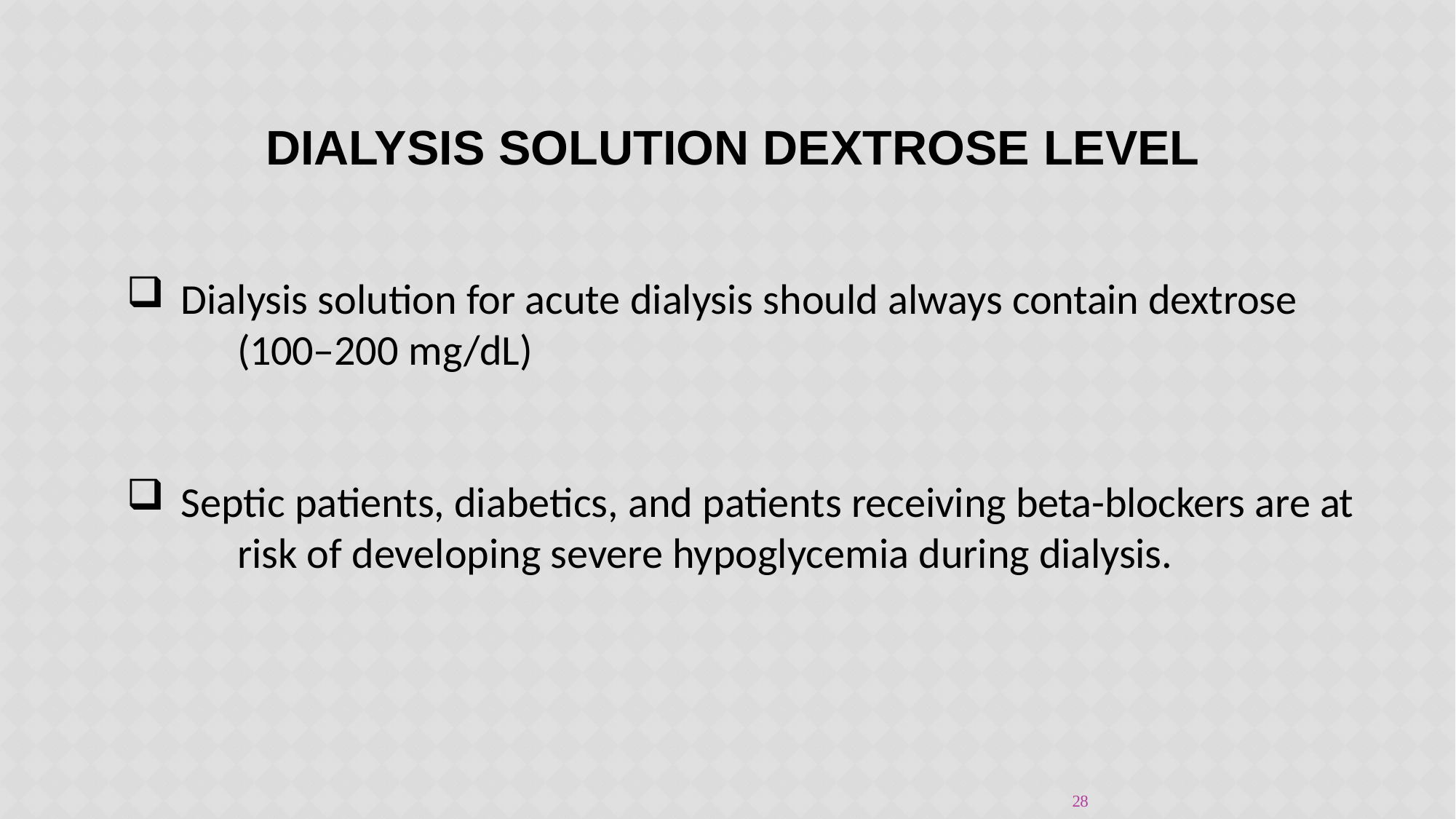

# Dialysis solution dextrose level
Dialysis solution for acute dialysis should always contain dextrose 	(100–200 mg/dL)

Septic patients, diabetics, and patients receiving beta-blockers are at 	risk of developing severe hypoglycemia during dialysis.
28